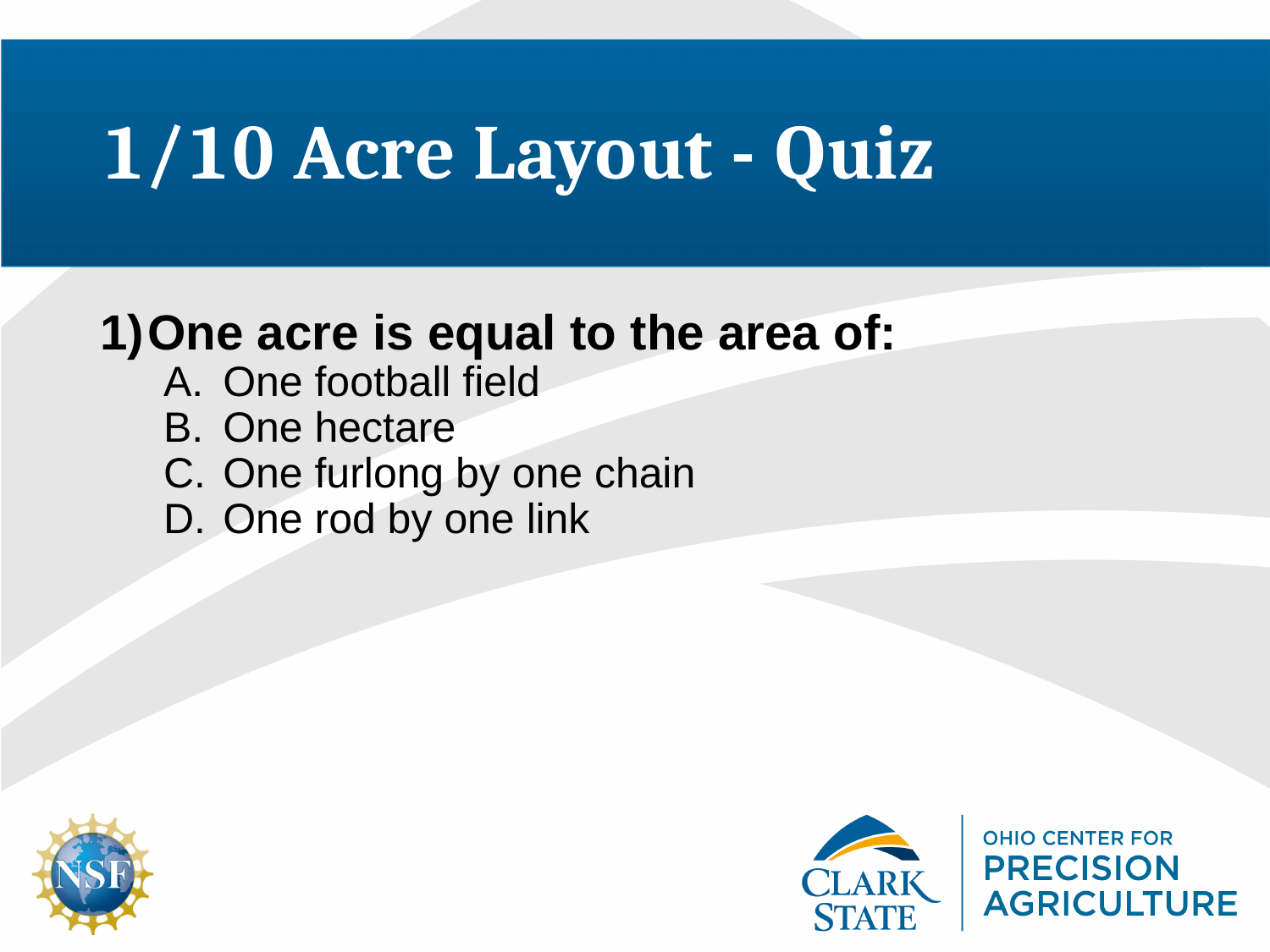

# 1/10 Acre Layout - Quiz
One acre is equal to the area of:
 One football field
 One hectare
 One furlong by one chain
 One rod by one link